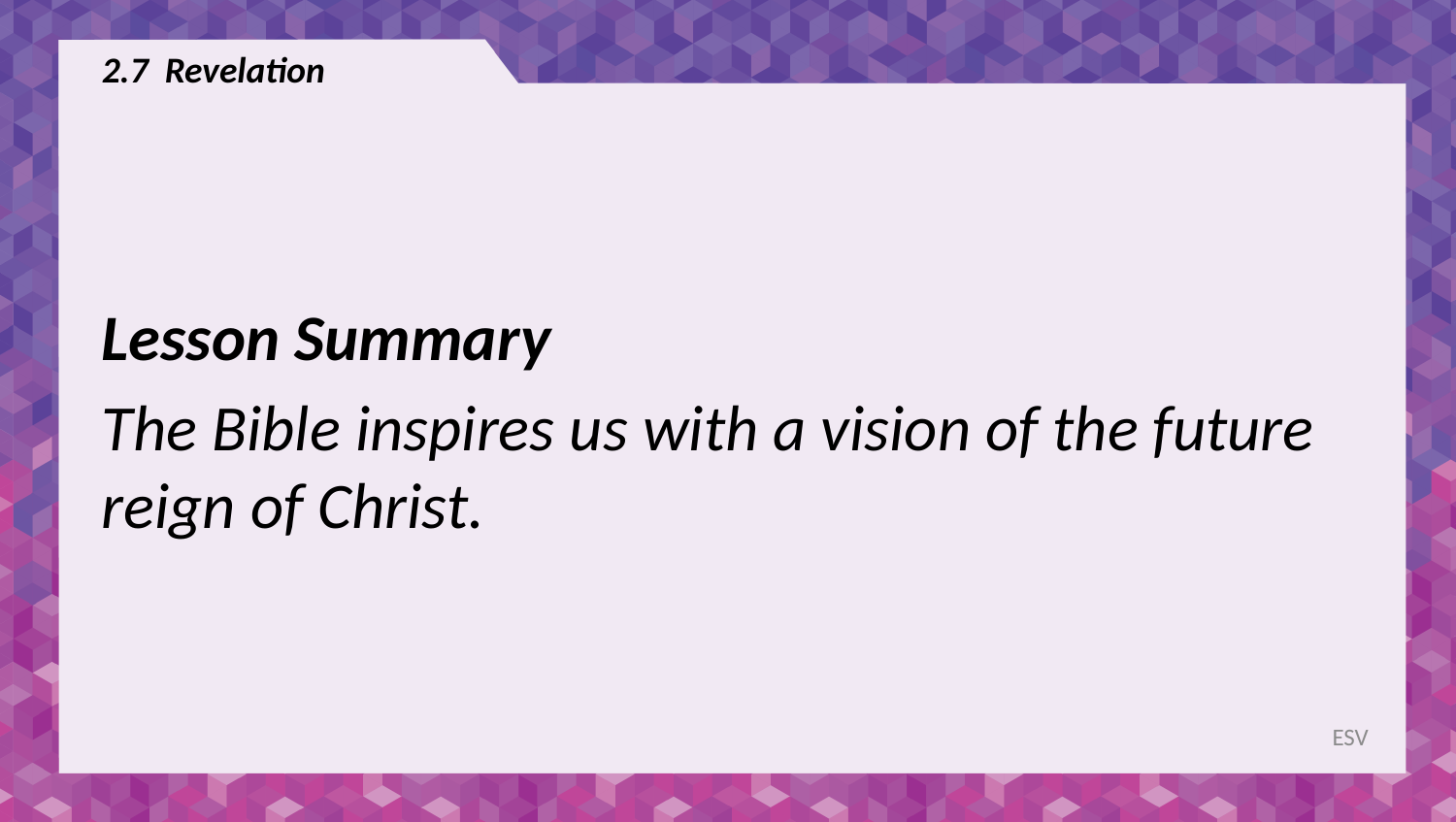

# 2.7  Revelation
Lesson Summary
The Bible inspires us with a vision of the future reign of Christ.
ESV